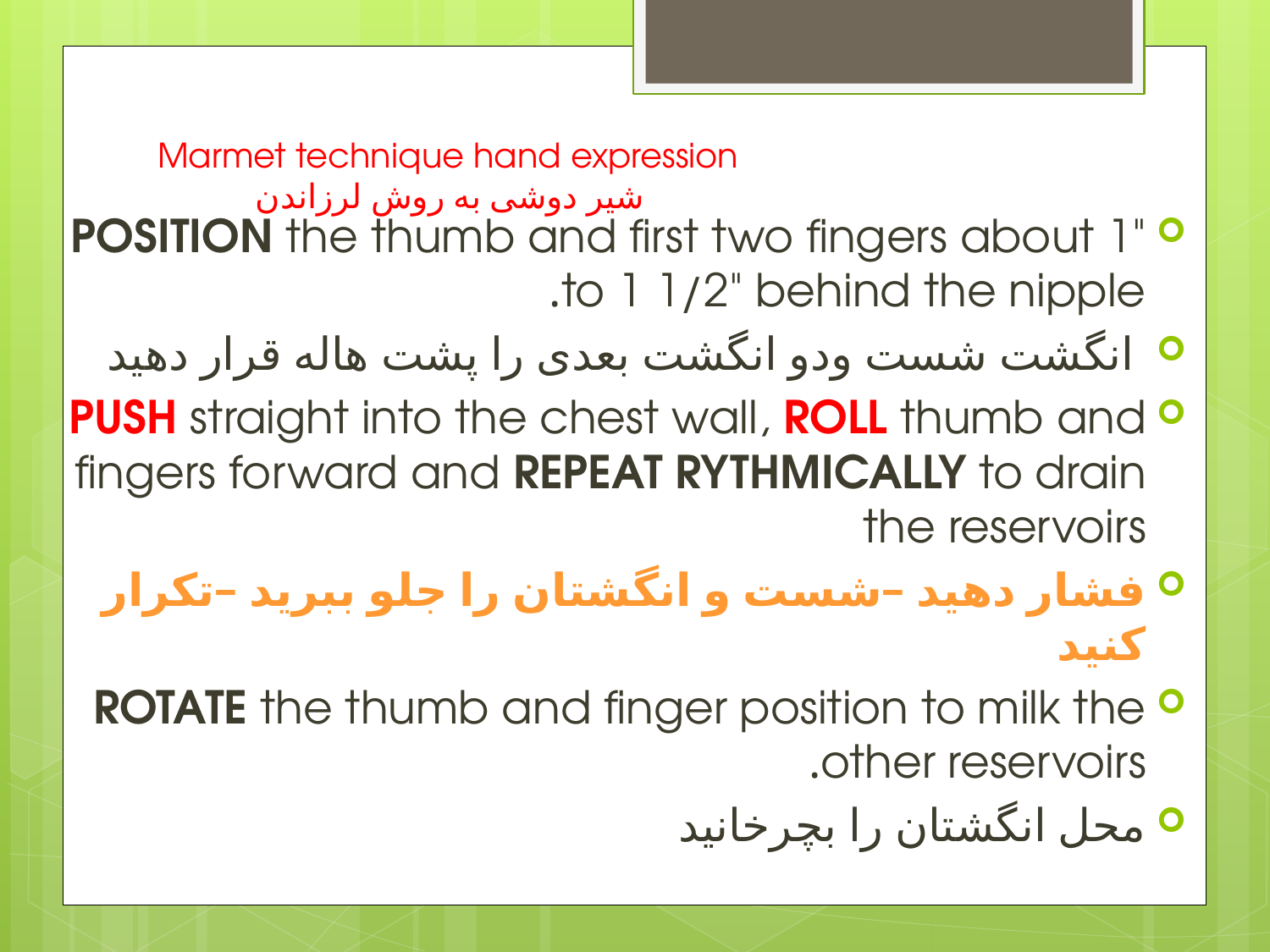

# Marmet technique hand expression شیر دوشی به روش لرزاندن
POSITION the thumb and first two fingers about 1" to 1 1/2" behind the nipple.
 انگشت شست ودو انگشت بعدی را پشت هاله قرار دهید
PUSH straight into the chest wall, ROLL thumb and fingers forward and REPEAT RYTHMICALLY to drain the reservoirs
فشار دهید –شست و انگشتان را جلو ببرید –تکرار کنید
ROTATE the thumb and finger position to milk the other reservoirs.
محل انگشتان را بچرخانید